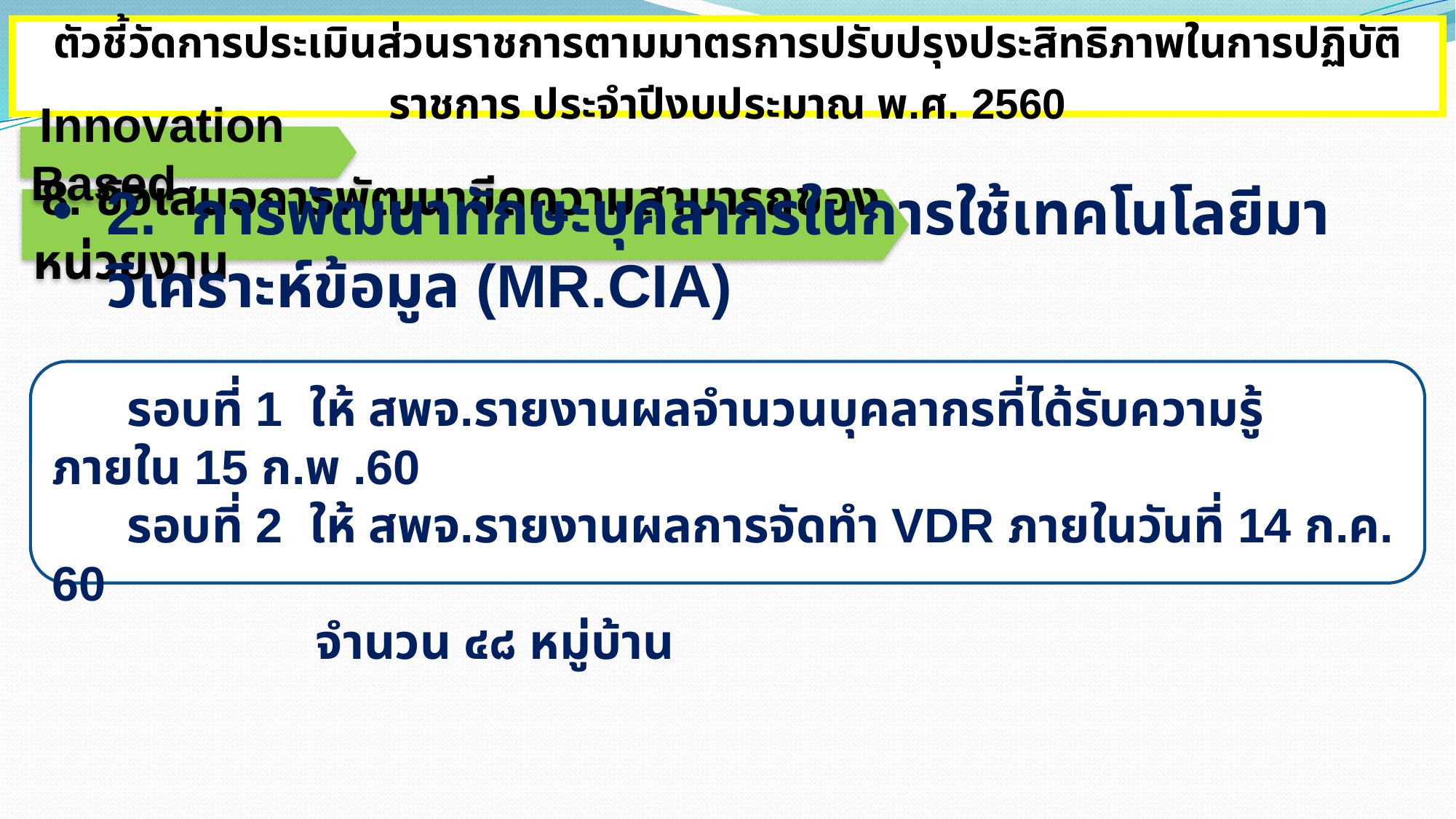

ตัวชี้วัดการประเมินส่วนราชการตามมาตรการปรับปรุงประสิทธิภาพในการปฏิบัติราชการ ประจำปีงบประมาณ พ.ศ. 2560
 Innovation Based
 8. ข้อเสนอการพัฒนาขีดความสามารถของหน่วยงาน
2.  การพัฒนาทักษะบุคลากรในการใช้เทคโนโลยีมาวิเคราะห์ข้อมูล (MR.CIA)

      รอบที่ 1  ให้ สพจ.รายงานผลจำนวนบุคลากรที่ได้รับความรู้  ภายใน 15 ก.พ .60
      รอบที่ 2  ให้ สพจ.รายงานผลการจัดทำ VDR ภายในวันที่ 14 ก.ค. 60
                     จำนวน ๔๘ หมู่บ้าน